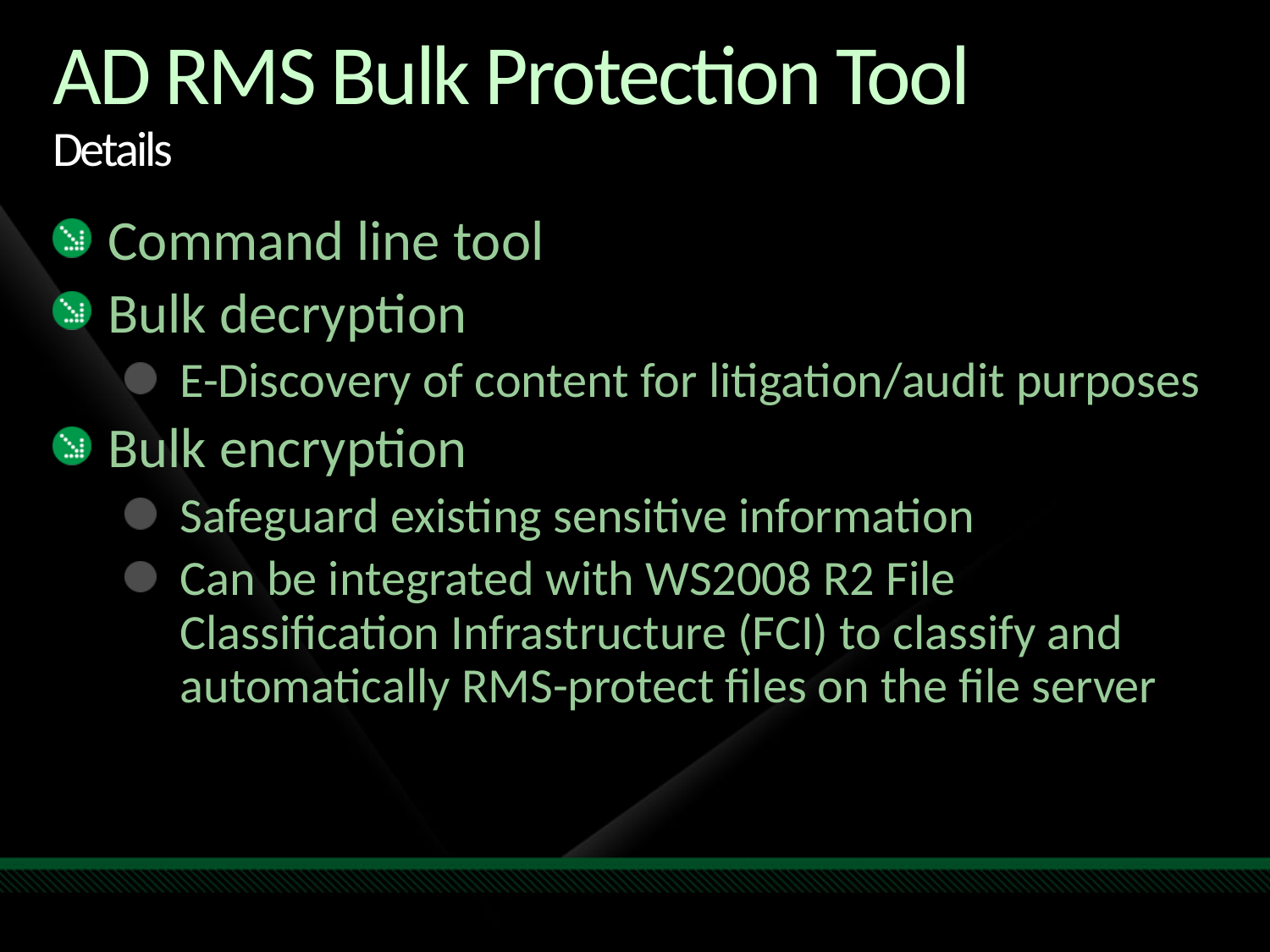

# AD RMS Bulk Protection Tool Details
Command line tool
Bulk decryption
E-Discovery of content for litigation/audit purposes
Bulk encryption
Safeguard existing sensitive information
Can be integrated with WS2008 R2 File Classification Infrastructure (FCI) to classify and automatically RMS-protect files on the file server